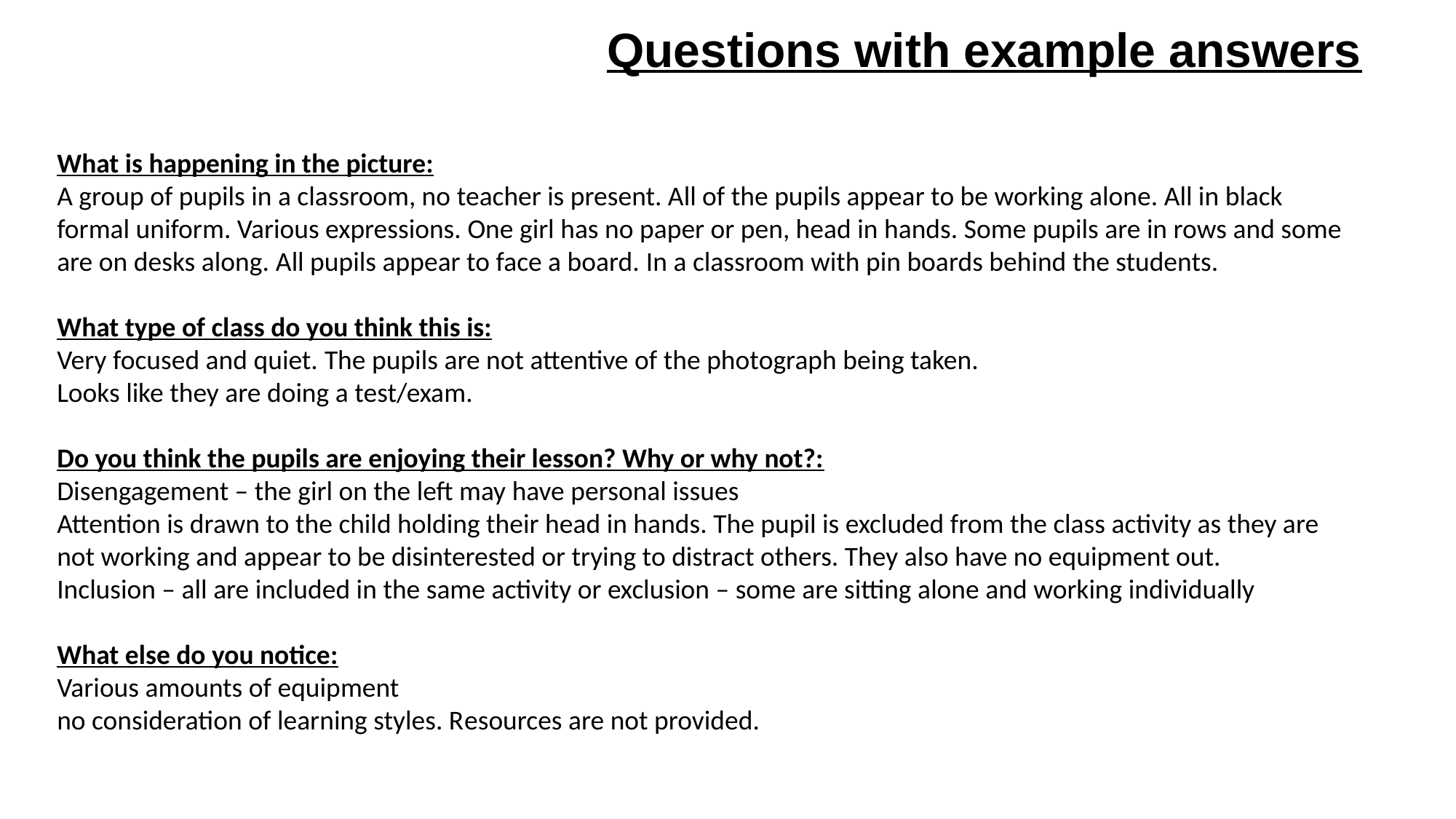

Class in rows: Questions with example answers
Questions with example answers
What is happening in the picture:
A group of pupils in a classroom, no teacher is present. All of the pupils appear to be working alone. All in black formal uniform. Various expressions. One girl has no paper or pen, head in hands. Some pupils are in rows and some are on desks along. All pupils appear to face a board. In a classroom with pin boards behind the students.

What type of class do you think this is:
Very focused and quiet. The pupils are not attentive of the photograph being taken.
Looks like they are doing a test/exam.

Do you think the pupils are enjoying their lesson? Why or why not?:
Disengagement – the girl on the left may have personal issues
Attention is drawn to the child holding their head in hands. The pupil is excluded from the class activity as they are not working and appear to be disinterested or trying to distract others. They also have no equipment out.
Inclusion – all are included in the same activity or exclusion – some are sitting alone and working individually

What else do you notice:
Various amounts of equipment
no consideration of learning styles. Resources are not provided.